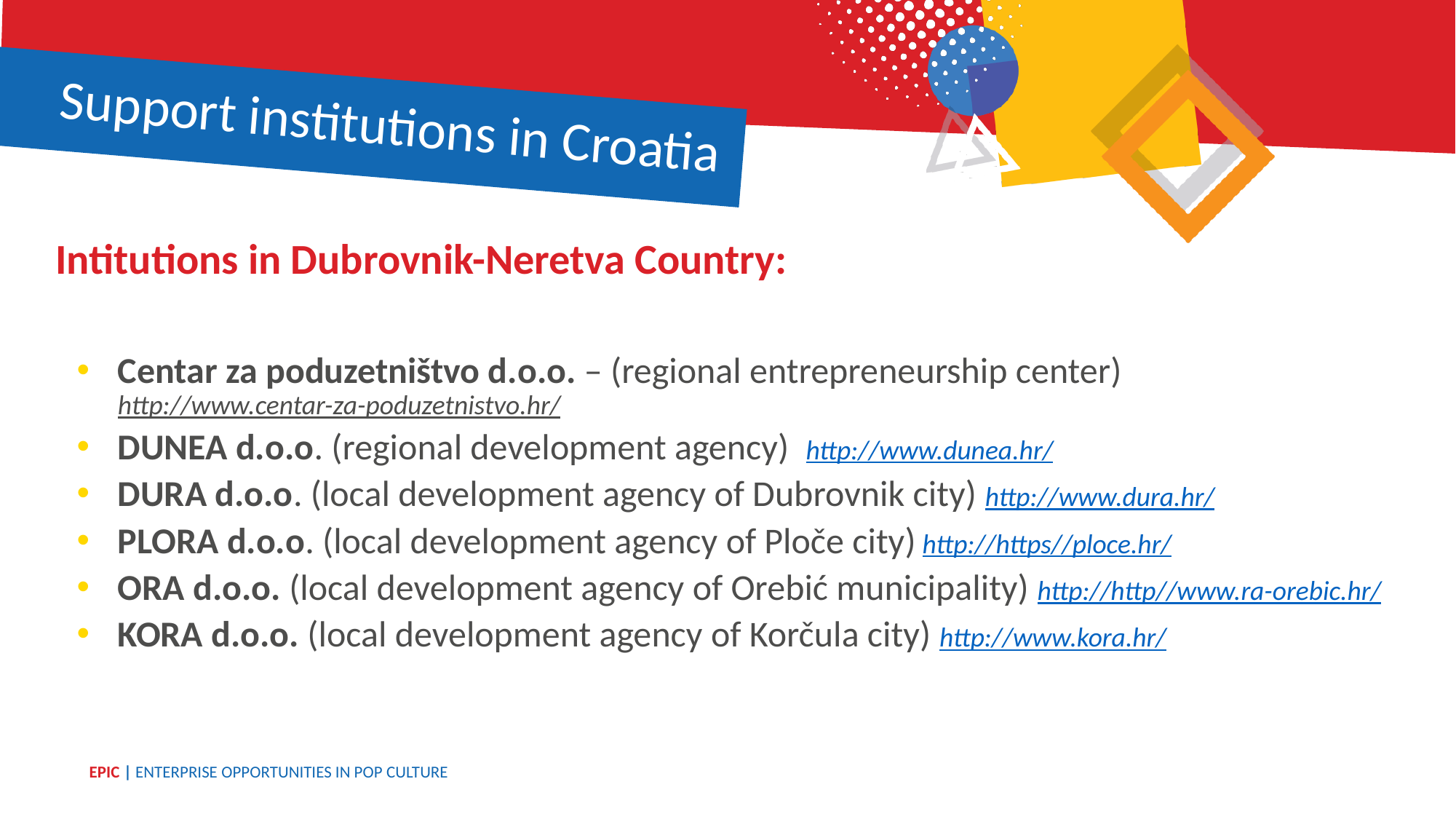

Support institutions in Croatia
Intitutions in Dubrovnik-Neretva Country:

Centar za poduzetništvo d.o.o. – (regional entrepreneurship center)                 http://www.centar-za-poduzetnistvo.hr/
DUNEA d.o.o. (regional development agency)  http://www.dunea.hr/
DURA d.o.o. (local development agency of Dubrovnik city) http://www.dura.hr/
PLORA d.o.o. (local development agency of Ploče city) http://https//ploce.hr/
ORA d.o.o. (local development agency of Orebić municipality) http://http//www.ra-orebic.hr/
KORA d.o.o. (local development agency of Korčula city) http://www.kora.hr/